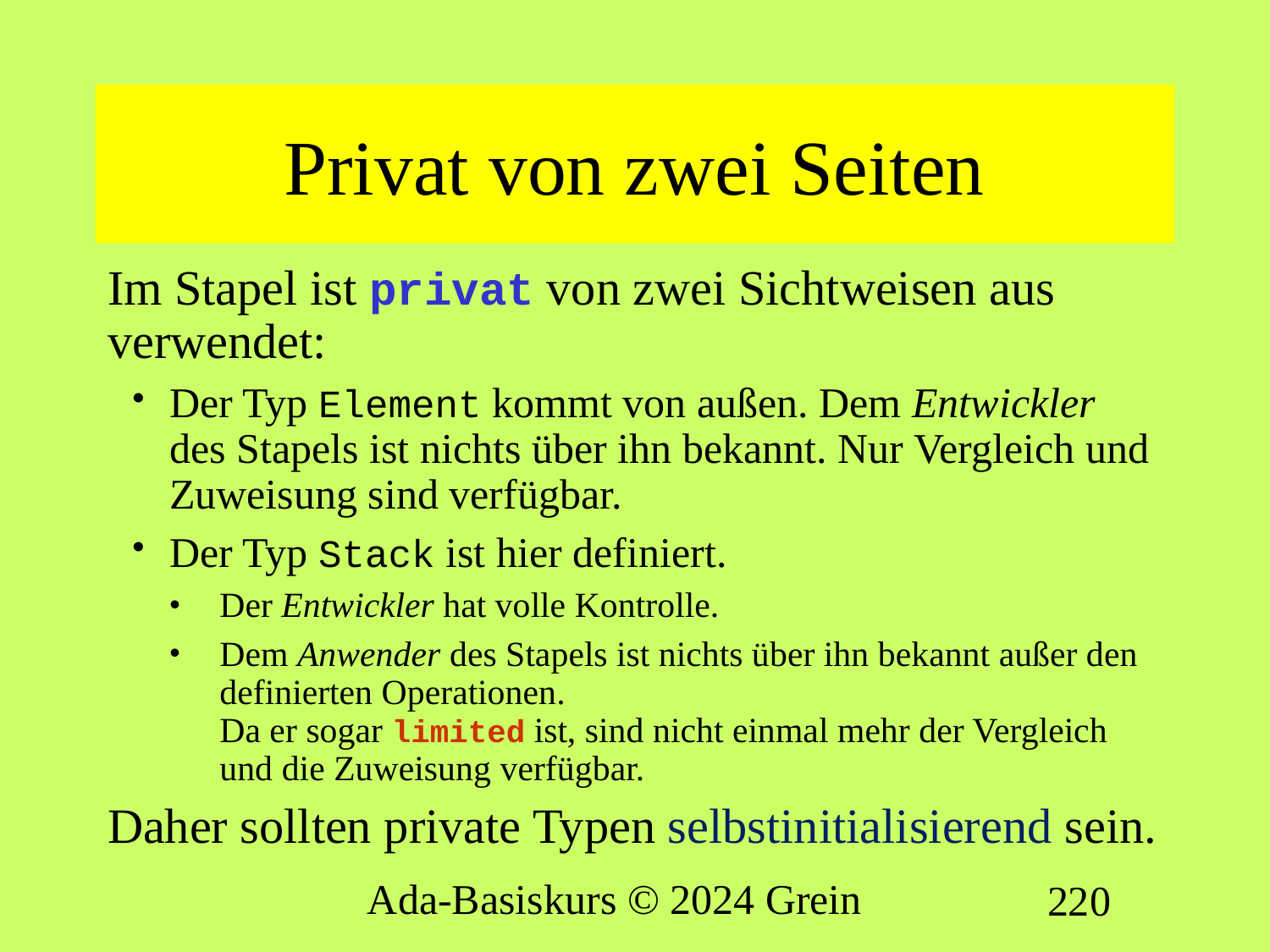

# Privat von zwei Seiten
Im Stapel ist privat von zwei Sichtweisen aus verwendet:
Der Typ Element kommt von außen. Dem Entwickler des Stapels ist nichts über ihn bekannt. Nur Vergleich und Zuweisung sind verfügbar.
Der Typ Stack ist hier definiert.
Der Entwickler hat volle Kontrolle.
Dem Anwender des Stapels ist nichts über ihn bekannt außer den definierten Operationen.
Da er sogar limited ist, sind nicht einmal mehr der Vergleich und die Zuweisung verfügbar.
Daher sollten private Typen selbstinitialisierend sein.
Ada-Basiskurs © 2024 Grein
220